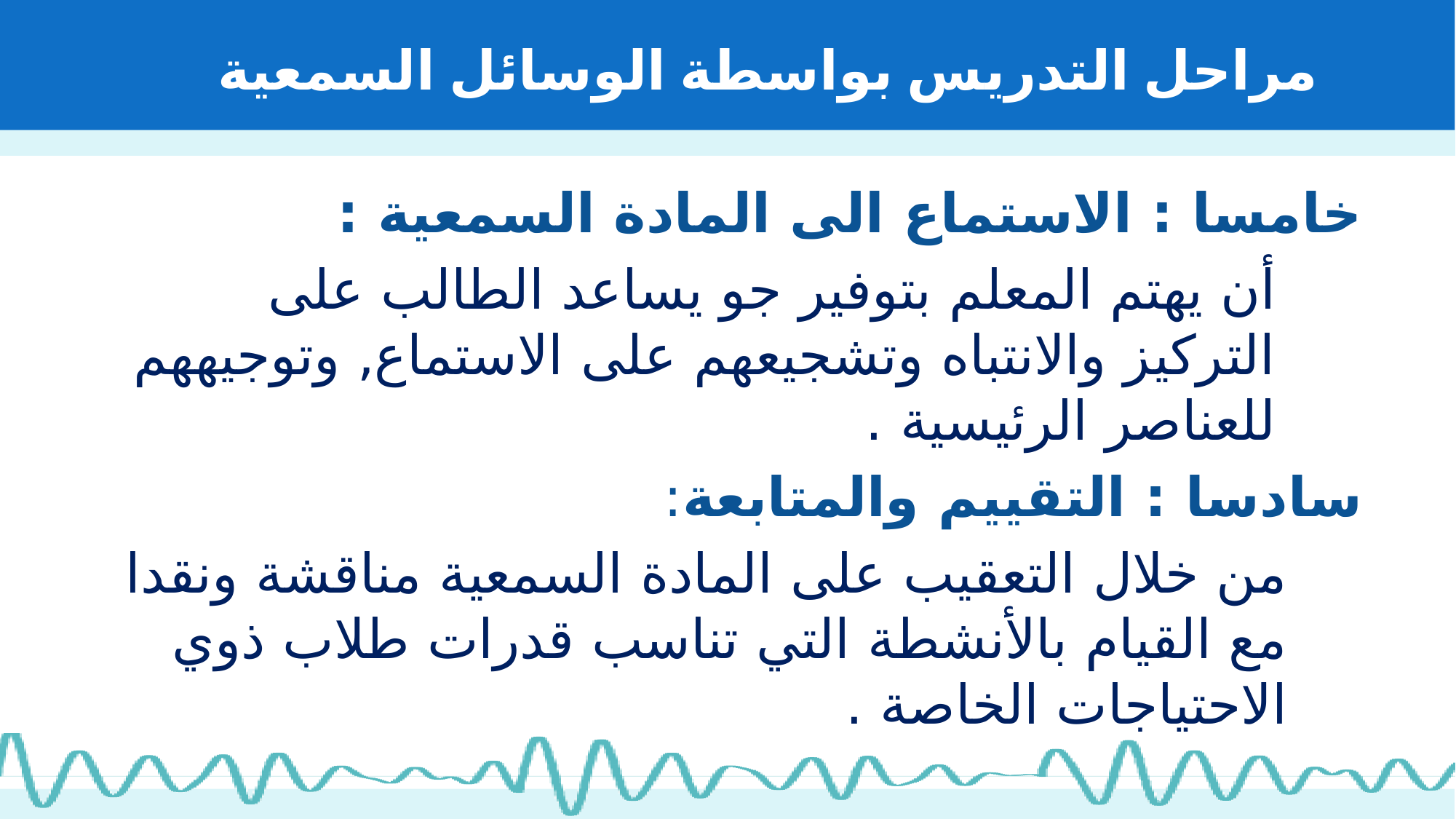

# مراحل التدريس بواسطة الوسائل السمعية
خامسا : الاستماع الى المادة السمعية :
أن يهتم المعلم بتوفير جو يساعد الطالب على التركيز والانتباه وتشجيعهم على الاستماع, وتوجيههم للعناصر الرئيسية .
سادسا : التقييم والمتابعة:
من خلال التعقيب على المادة السمعية مناقشة ونقدا مع القيام بالأنشطة التي تناسب قدرات طلاب ذوي الاحتياجات الخاصة .